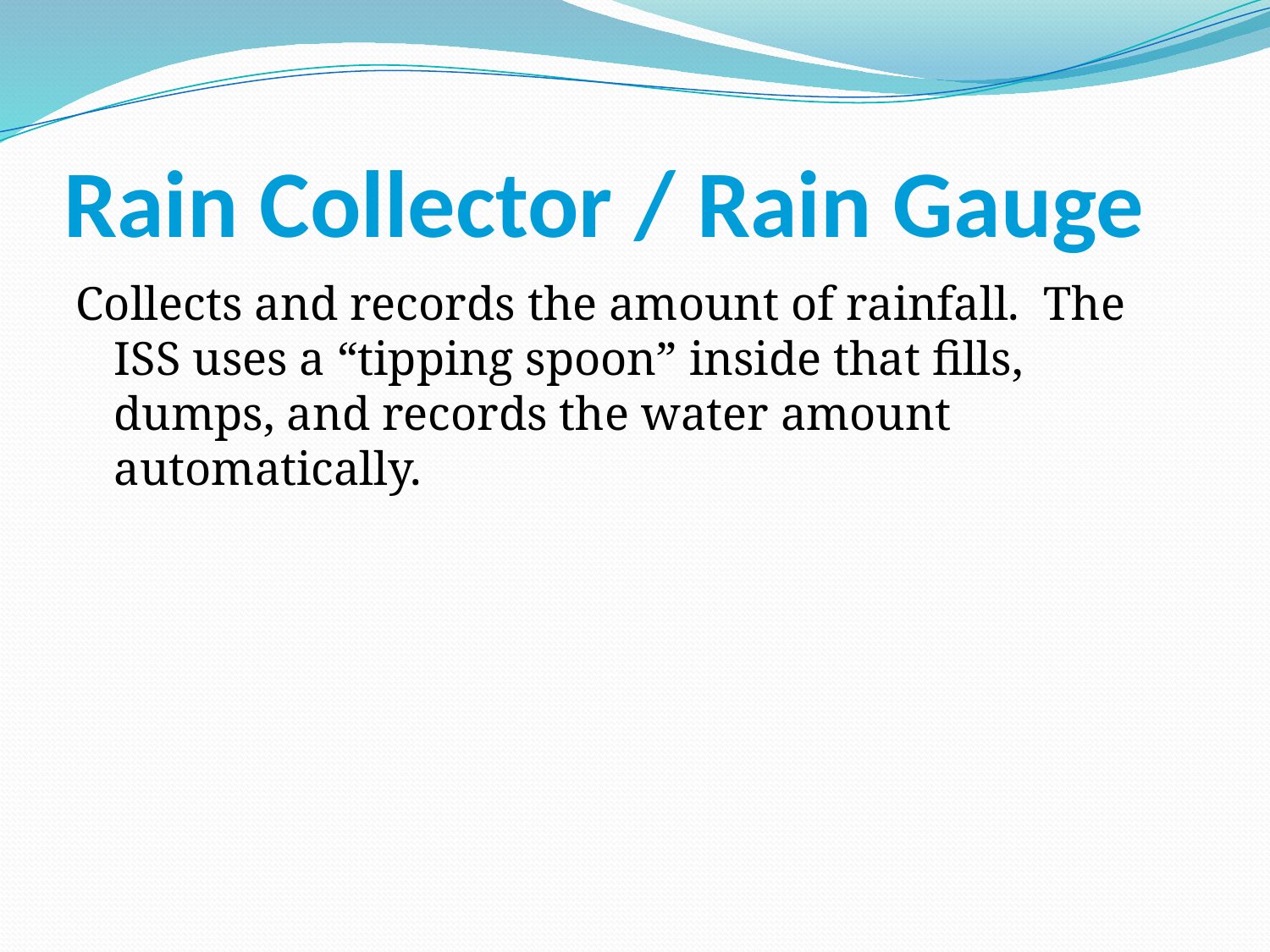

# Rain Collector / Rain Gauge
Collects and records the amount of rainfall.  The ISS uses a “tipping spoon” inside that fills, dumps, and records the water amount automatically.